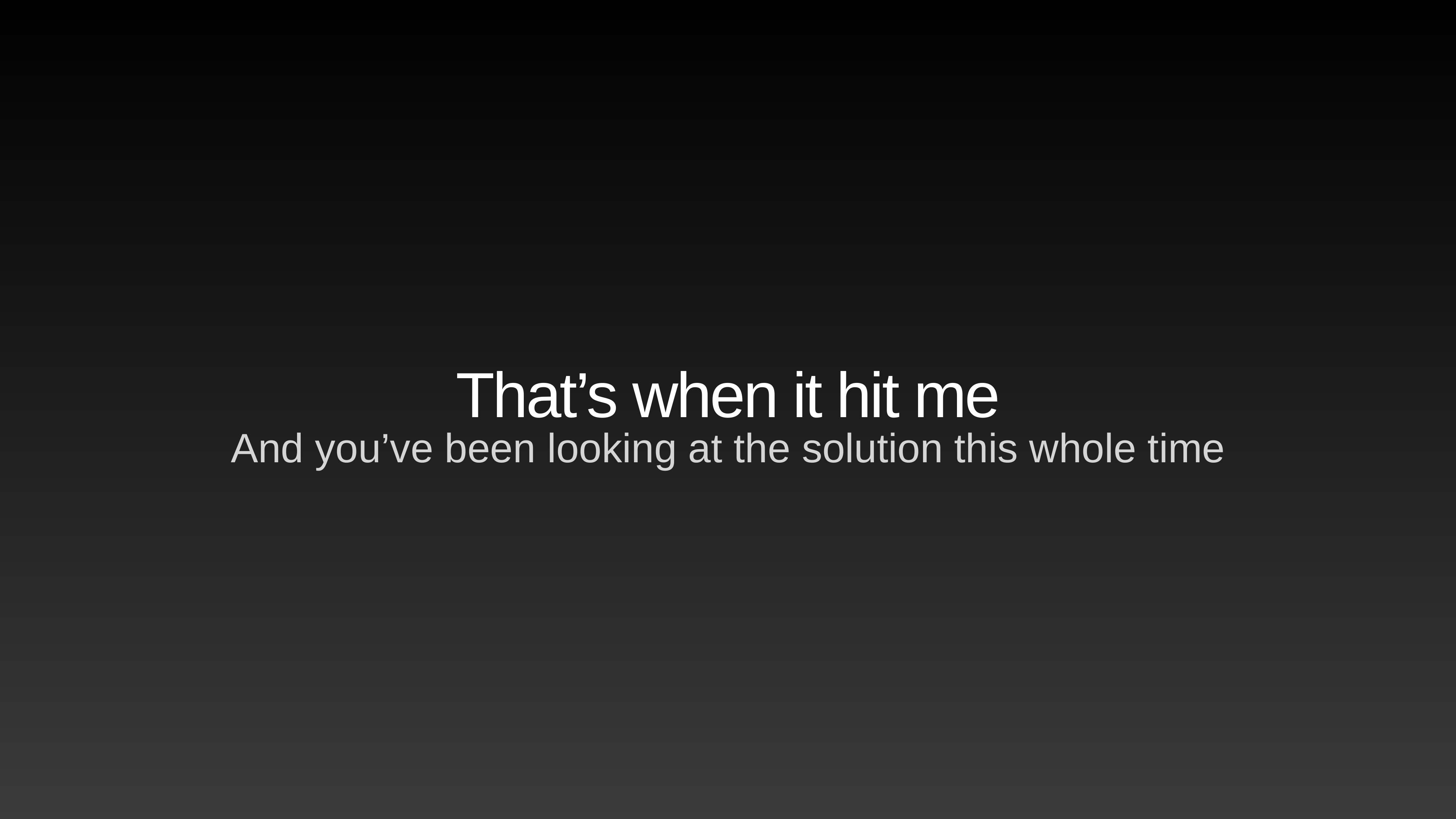

# That’s when it hit me
And you’ve been looking at the solution this whole time